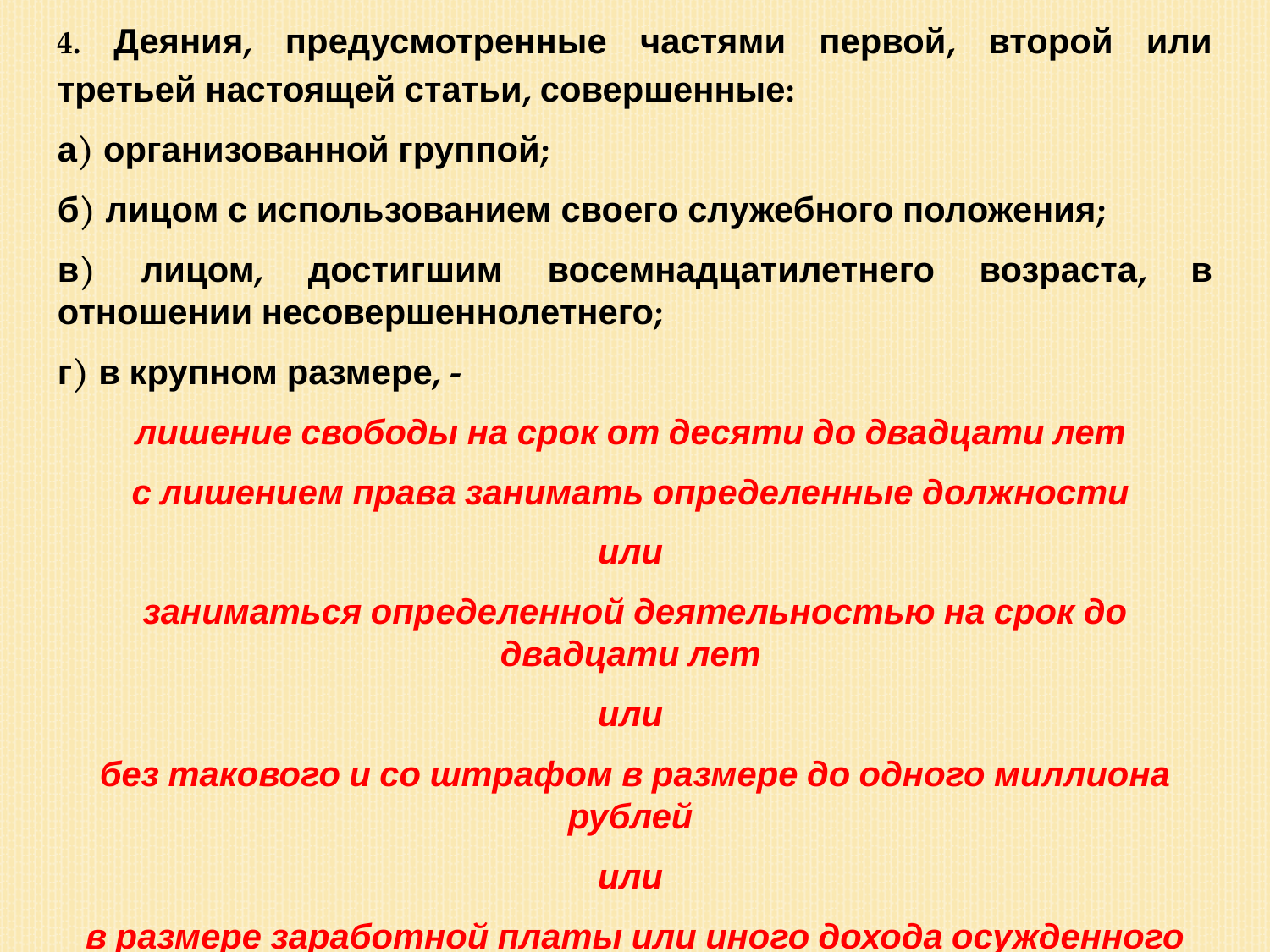

4. Деяния, предусмотренные частями первой, второй или третьей настоящей статьи, совершенные:
а) организованной группой;
б) лицом с использованием своего служебного положения;
в) лицом, достигшим восемнадцатилетнего возраста, в отношении несовершеннолетнего;
г) в крупном размере, -
лишение свободы на срок от десяти до двадцати лет
с лишением права занимать определенные должности
или
заниматься определенной деятельностью на срок до двадцати лет
или
без такового и со штрафом в размере до одного миллиона рублей
или
в размере заработной платы или иного дохода осужденного
 за период до пяти лет либо без такового